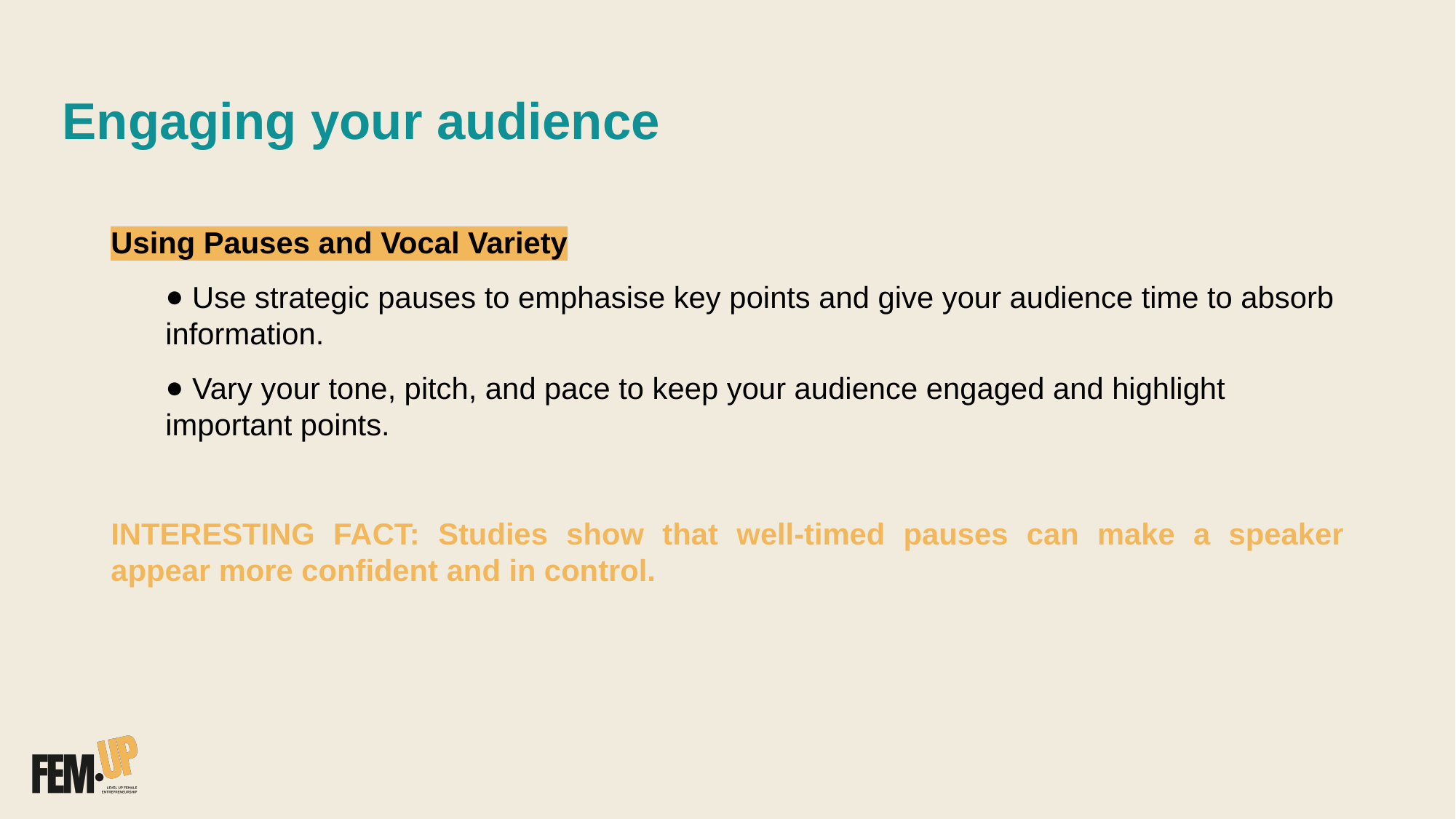

# Engaging your audience
Using Pauses and Vocal Variety
 Use strategic pauses to emphasise key points and give your audience time to absorb information.
 Vary your tone, pitch, and pace to keep your audience engaged and highlight important points.

INTERESTING FACT: Studies show that well-timed pauses can make a speaker appear more confident and in control.